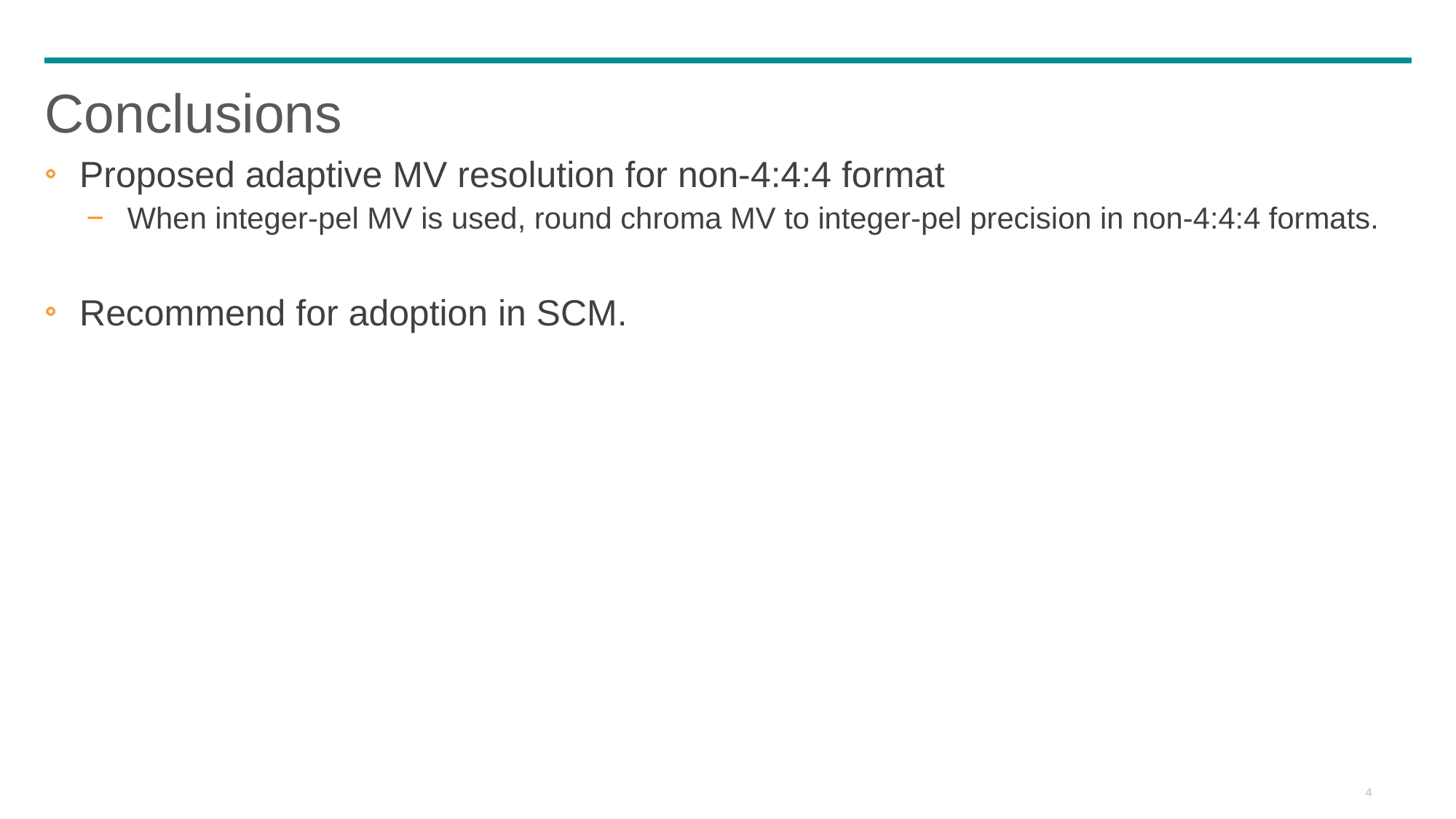

# Conclusions
Proposed adaptive MV resolution for non-4:4:4 format
When integer-pel MV is used, round chroma MV to integer-pel precision in non-4:4:4 formats.

Recommend for adoption in SCM.